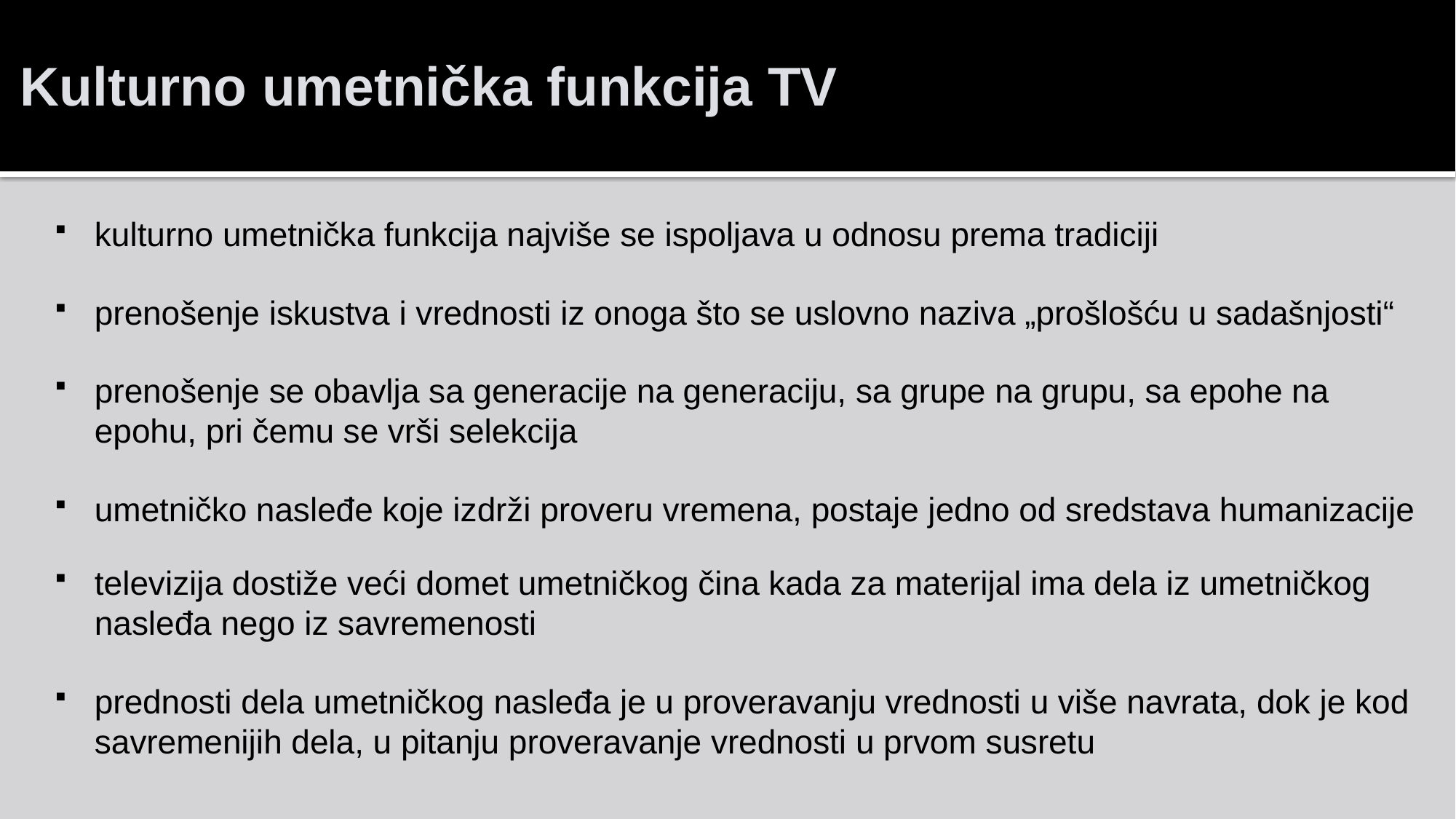

# Kulturno umetnička funkcija TV

kulturno umetnička funkcija najviše se ispoljava u odnosu prema tradiciji

prenošenje iskustva i vrednosti iz onoga što se uslovno naziva „prošlošću u sadašnjosti“

prenošenje se obavlja sa generacije na generaciju, sa grupe na grupu, sa epohe na epohu, pri čemu se vrši selekcija

umetničko nasleđe koje izdrži proveru vremena, postaje jedno od sredstava humanizacije

televizija dostiže veći domet umetničkog čina kada za materijal ima dela iz umetničkog nasleđa nego iz savremenosti

prednosti dela umetničkog nasleđa je u proveravanju vrednosti u više navrata, dok je kod savremenijih dela, u pitanju proveravanje vrednosti u prvom susretu